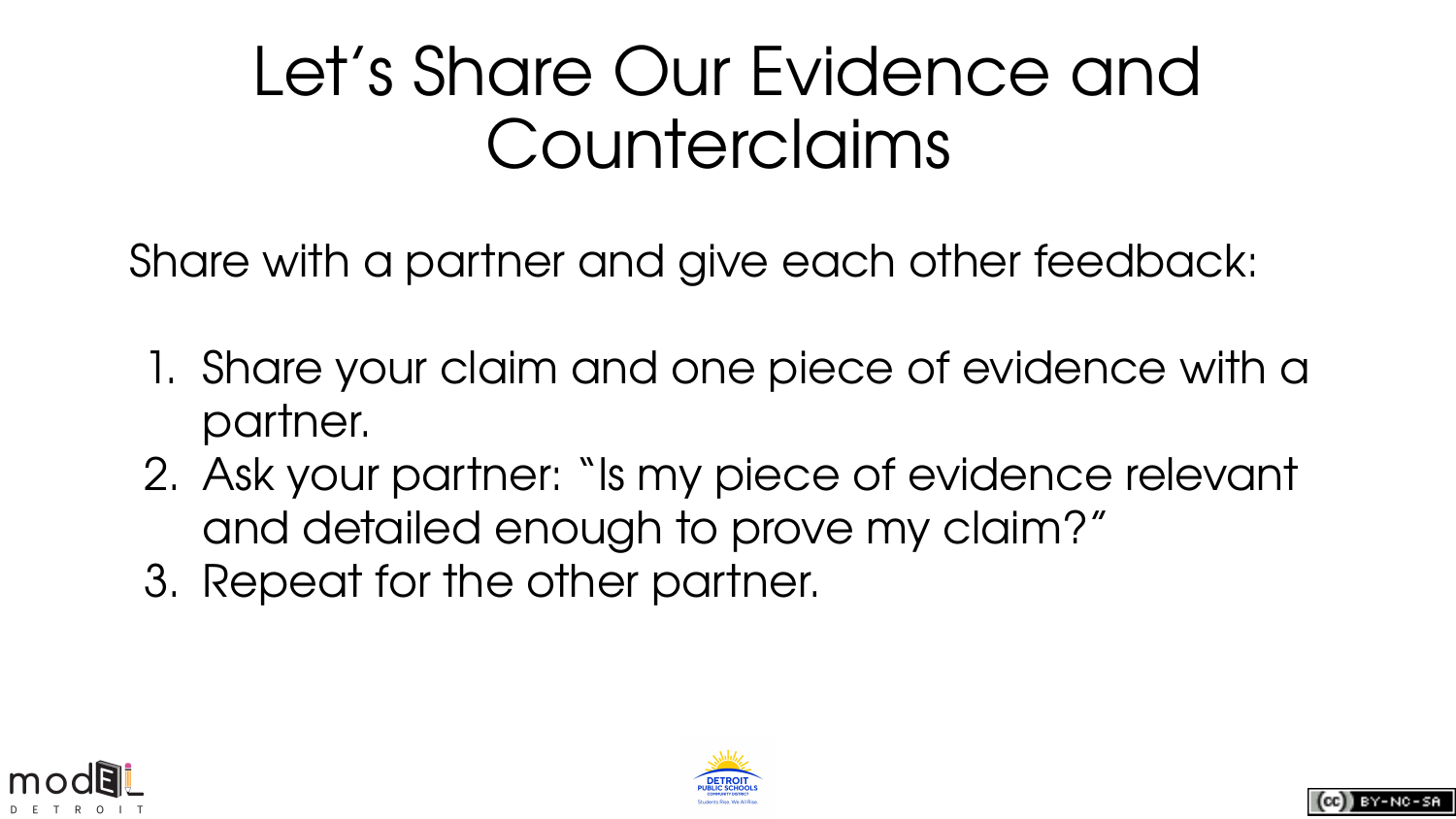

# Let’s Share Our Evidence and Counterclaims
Share with a partner and give each other feedback:

Share your claim and one piece of evidence with a partner.
Ask your partner: “Is my piece of evidence relevant and detailed enough to prove my claim?”
Repeat for the other partner.